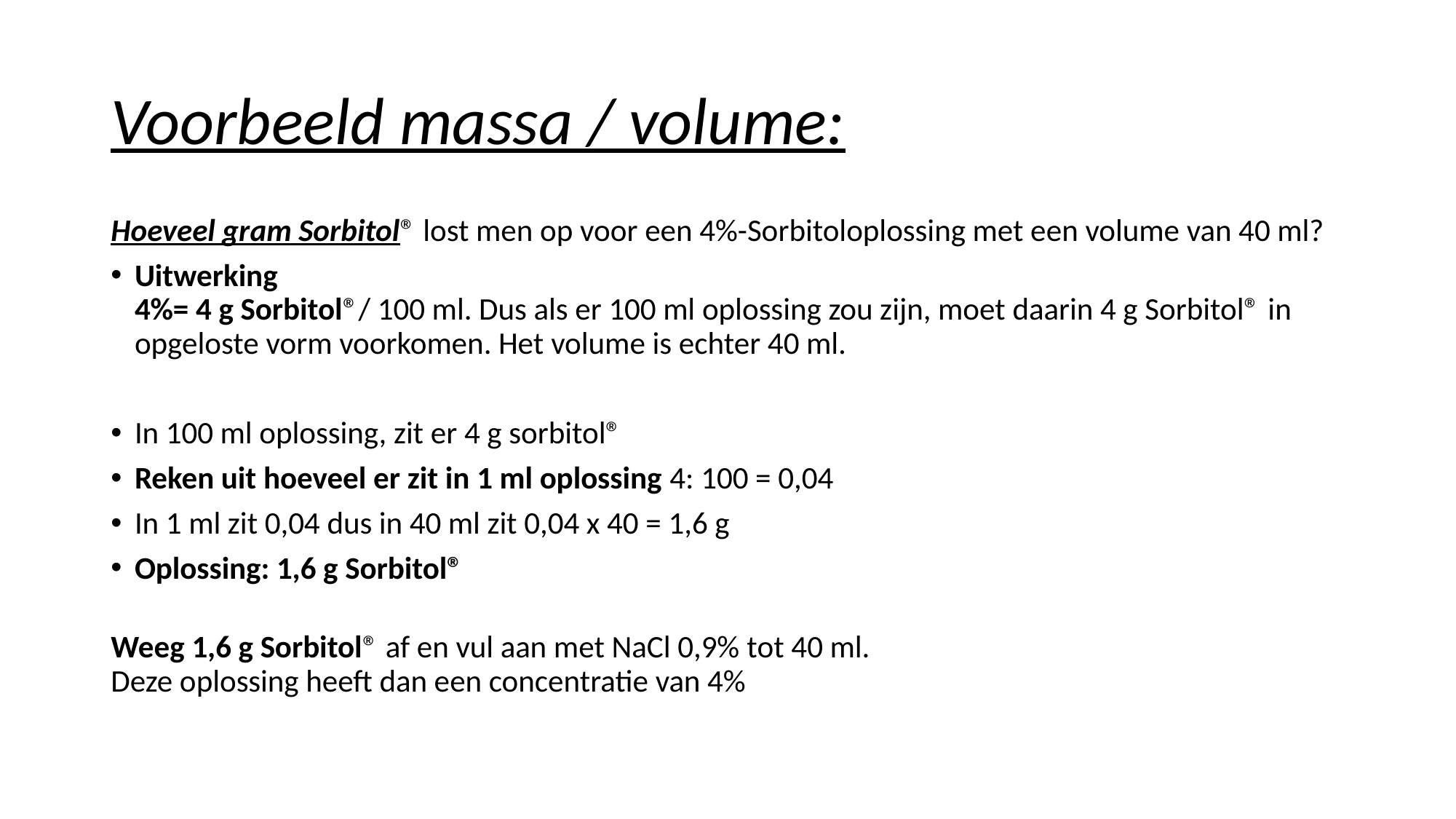

# Voorbeeld massa / volume:
Hoeveel gram Sorbitol® lost men op voor een 4%-Sorbitoloplossing met een volume van 40 ml?
Uitwerking
4%= 4 g Sorbitol®/ 100 ml. Dus als er 100 ml oplossing zou zijn, moet daarin 4 g Sorbitol® in opgeloste vorm voorkomen. Het volume is echter 40 ml.

In 100 ml oplossing, zit er 4 g sorbitol®
Reken uit hoeveel er zit in 1 ml oplossing 4: 100 = 0,04
In 1 ml zit 0,04 dus in 40 ml zit 0,04 x 40 = 1,6 g
Oplossing: 1,6 g Sorbitol®
Weeg 1,6 g Sorbitol® af en vul aan met NaCl 0,9% tot 40 ml.
Deze oplossing heeft dan een concentratie van 4%